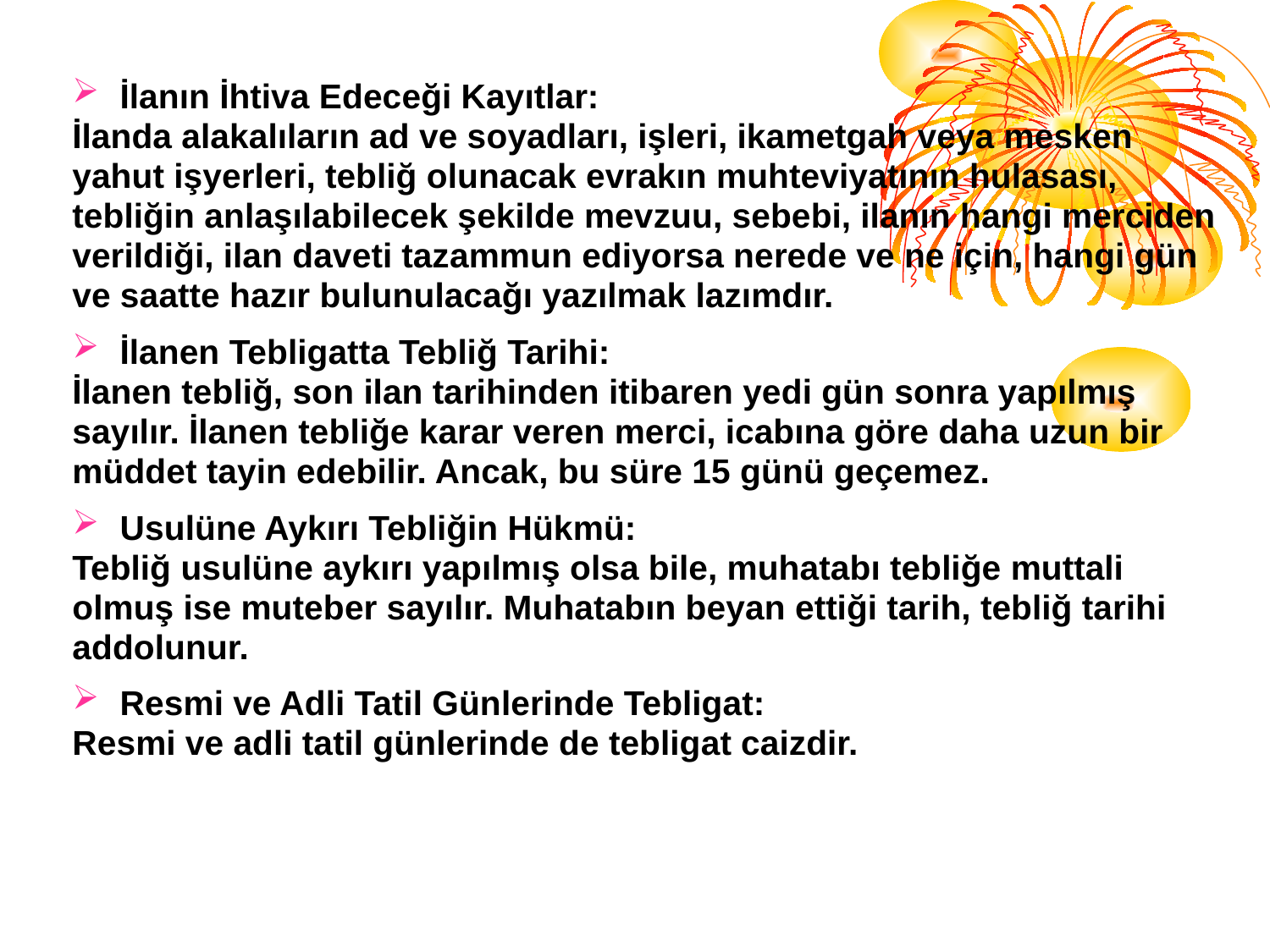

İlanın İhtiva Edeceği Kayıtlar:
İlanda alakalıların ad ve soyadları, işleri, ikametgah veya mesken
yahut işyerleri, tebliğ olunacak evrakın muhteviyatının hulasası,
tebliğin anlaşılabilecek şekilde mevzuu, sebebi, ilanın hangi merciden
verildiği, ilan daveti tazammun ediyorsa nerede ve ne için, hangi gün
ve saatte hazır bulunulacağı yazılmak lazımdır.

İlanen Tebligatta Tebliğ Tarihi:
İlanen tebliğ, son ilan tarihinden itibaren yedi gün sonra yapılmış
sayılır. İlanen tebliğe karar veren merci, icabına göre daha uzun bir
müddet tayin edebilir. Ancak, bu süre 15 günü geçemez.

Usulüne Aykırı Tebliğin Hükmü:
Tebliğ usulüne aykırı yapılmış olsa bile, muhatabı tebliğe muttali
olmuş ise muteber sayılır. Muhatabın beyan ettiği tarih, tebliğ tarihi
addolunur.

Resmi ve Adli Tatil Günlerinde Tebligat:
Resmi ve adli tatil günlerinde de tebligat caizdir.

|  |
| --- |